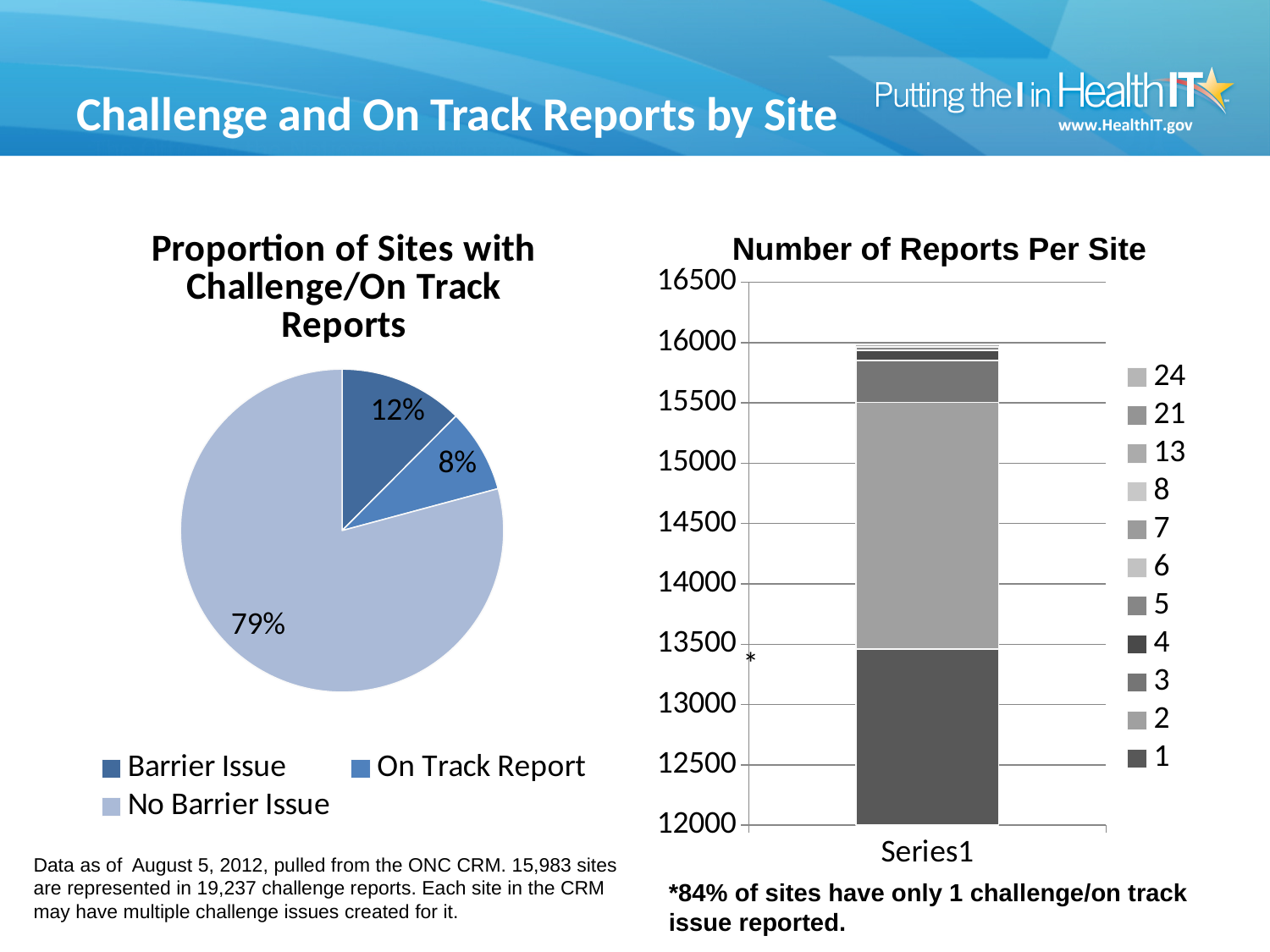

# Challenge and On Track Reports by Site

### Chart: Proportion of Sites with Challenge/On Track Reports

| Category | Sales | Sales |
|---|---|---|
| Barrier Issue | 9540.0 | 9540.0 |
| On Track Report | 6408.0 | 6408.0 |
| No Barrier Issue | 60669.0 | 60669.0 |
Number of Reports Per Site

### Chart

| Category | 1 | 2 | 3 | 4 | 5 | 6 | 7 | 8 | 13 | 21 | 24 |
|---|---|---|---|---|---|---|---|---|---|---|---|
|  | 13459.0 | 2044.0 | 347.0 | 86.0 | 29.0 | 5.0 | 8.0 | 2.0 | 1.0 | 1.0 | 1.0 |
Data as of  August 5, 2012, pulled from the ONC CRM. 15,983 sites are represented in 19,237 challenge reports. Each site in the CRM may have multiple challenge issues created for it.
*84% of sites have only 1 challenge/on track issue reported.